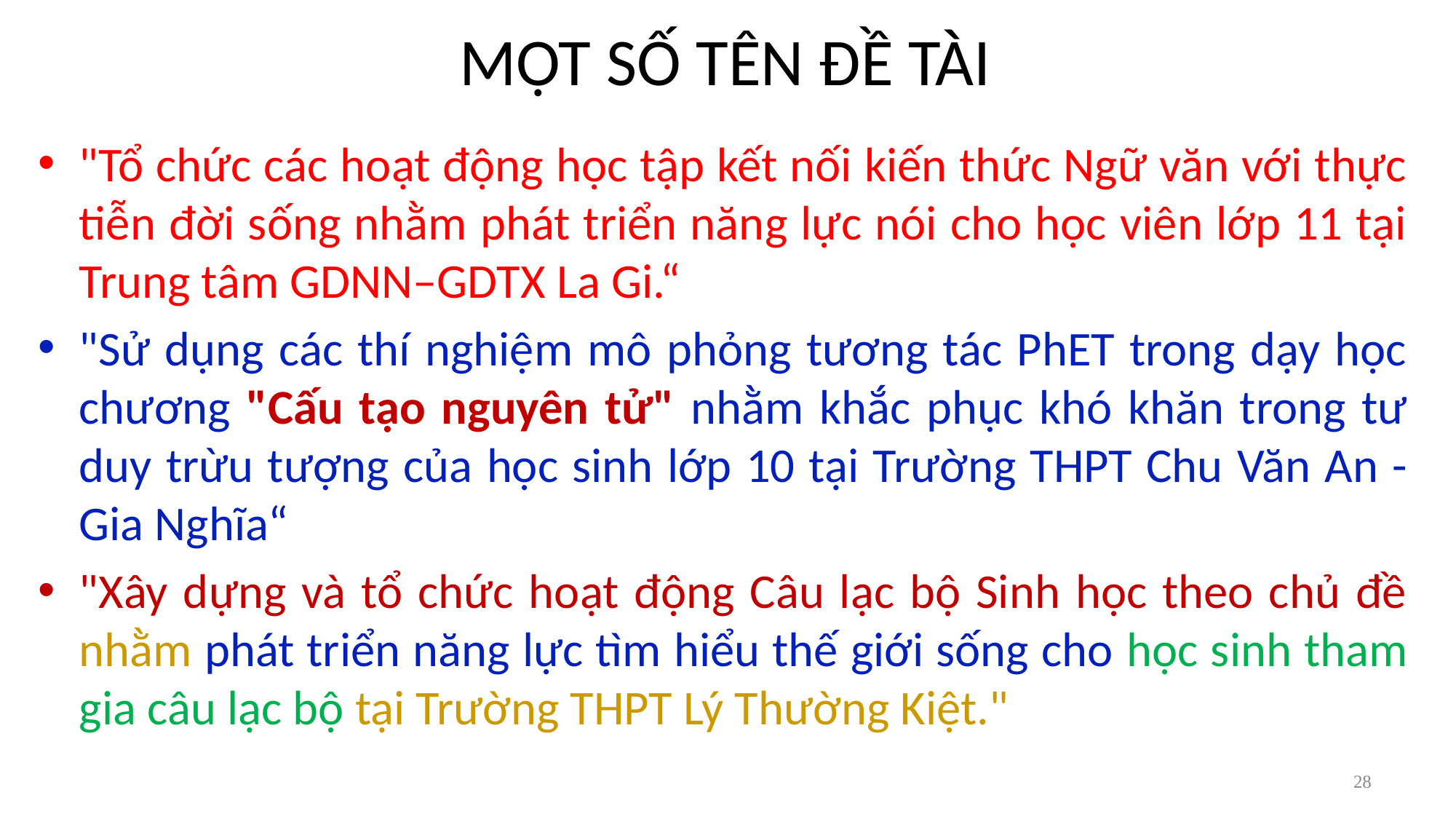

# MỘT SỐ TÊN ĐỀ TÀI
"Tổ chức các hoạt động học tập kết nối kiến thức Ngữ văn với thực tiễn đời sống nhằm phát triển năng lực nói cho học viên lớp 11 tại Trung tâm GDNN–GDTX La Gi.“
"Sử dụng các thí nghiệm mô phỏng tương tác PhET trong dạy học chương "Cấu tạo nguyên tử" nhằm khắc phục khó khăn trong tư duy trừu tượng của học sinh lớp 10 tại Trường THPT Chu Văn An - Gia Nghĩa“
"Xây dựng và tổ chức hoạt động Câu lạc bộ Sinh học theo chủ đề nhằm phát triển năng lực tìm hiểu thế giới sống cho học sinh tham gia câu lạc bộ tại Trường THPT Lý Thường Kiệt."
28